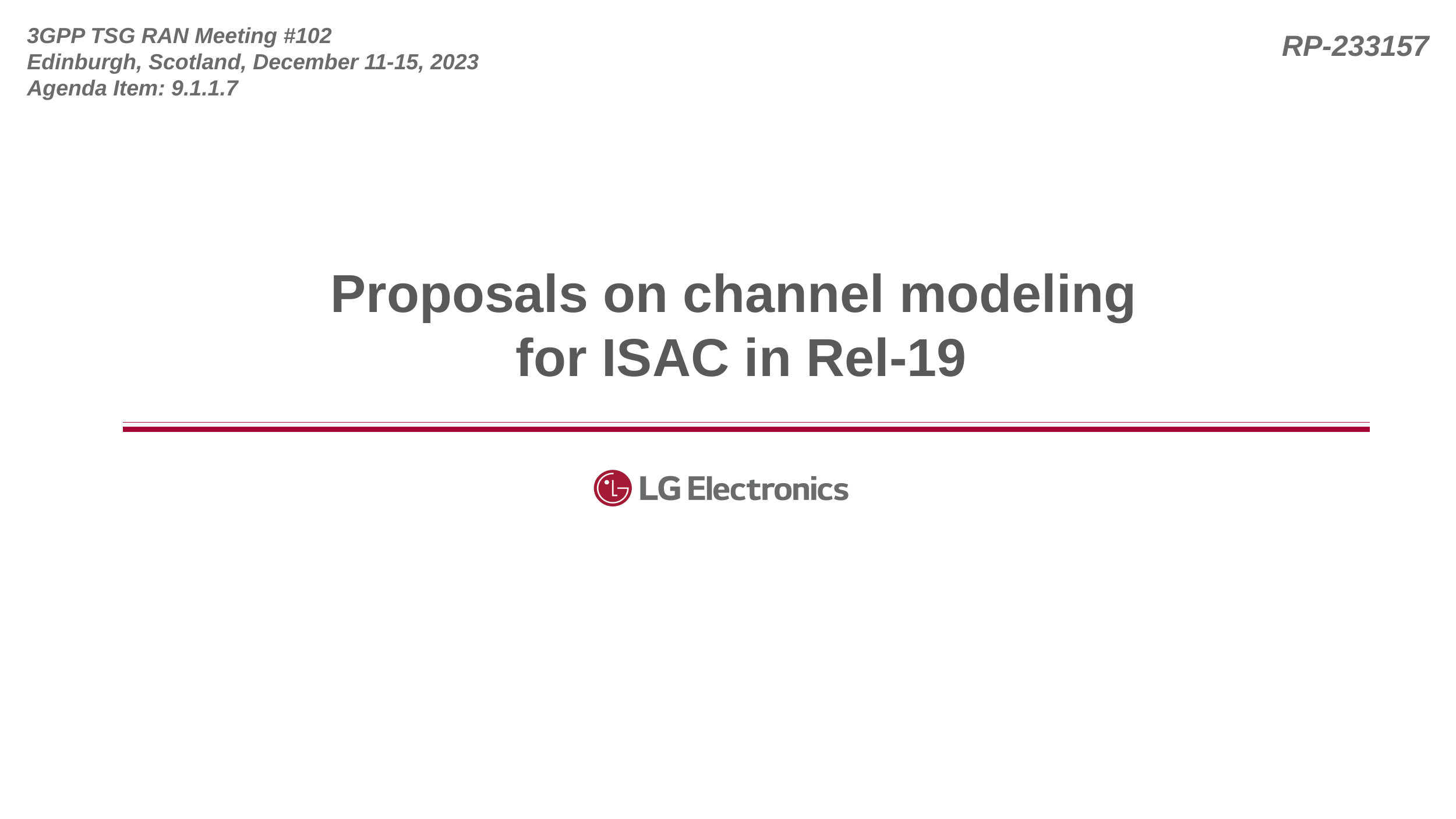

# Proposals on channel modeling for ISAC in Rel-19